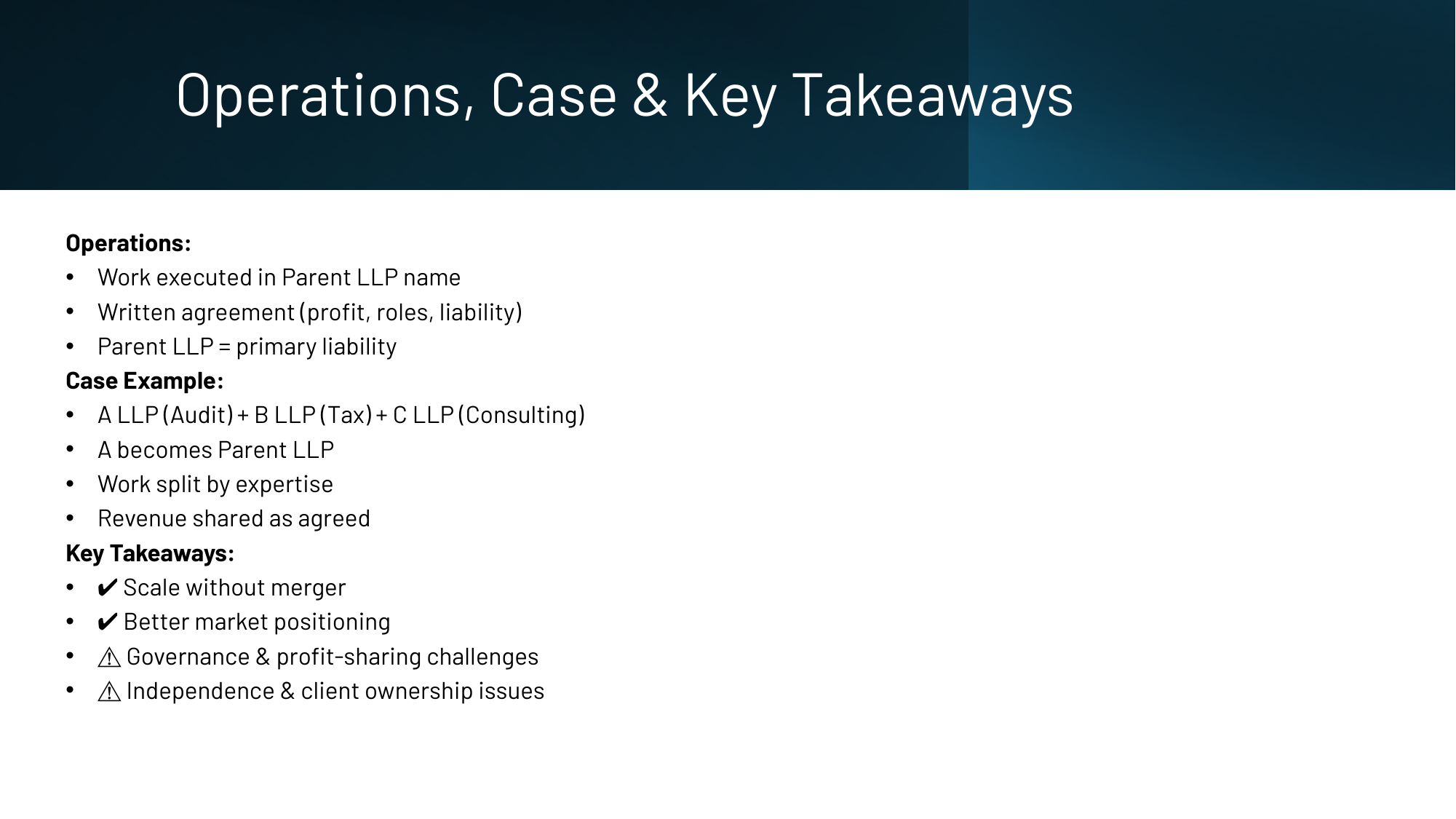

# Operations, Case & Key Takeaways
Operations:
Work executed in Parent LLP name
Written agreement (profit, roles, liability)
Parent LLP = primary liability
Case Example:
A LLP (Audit) + B LLP (Tax) + C LLP (Consulting)
A becomes Parent LLP
Work split by expertise
Revenue shared as agreed
Key Takeaways:
✔ Scale without merger
✔ Better market positioning
⚠ Governance & profit-sharing challenges
⚠ Independence & client ownership issues